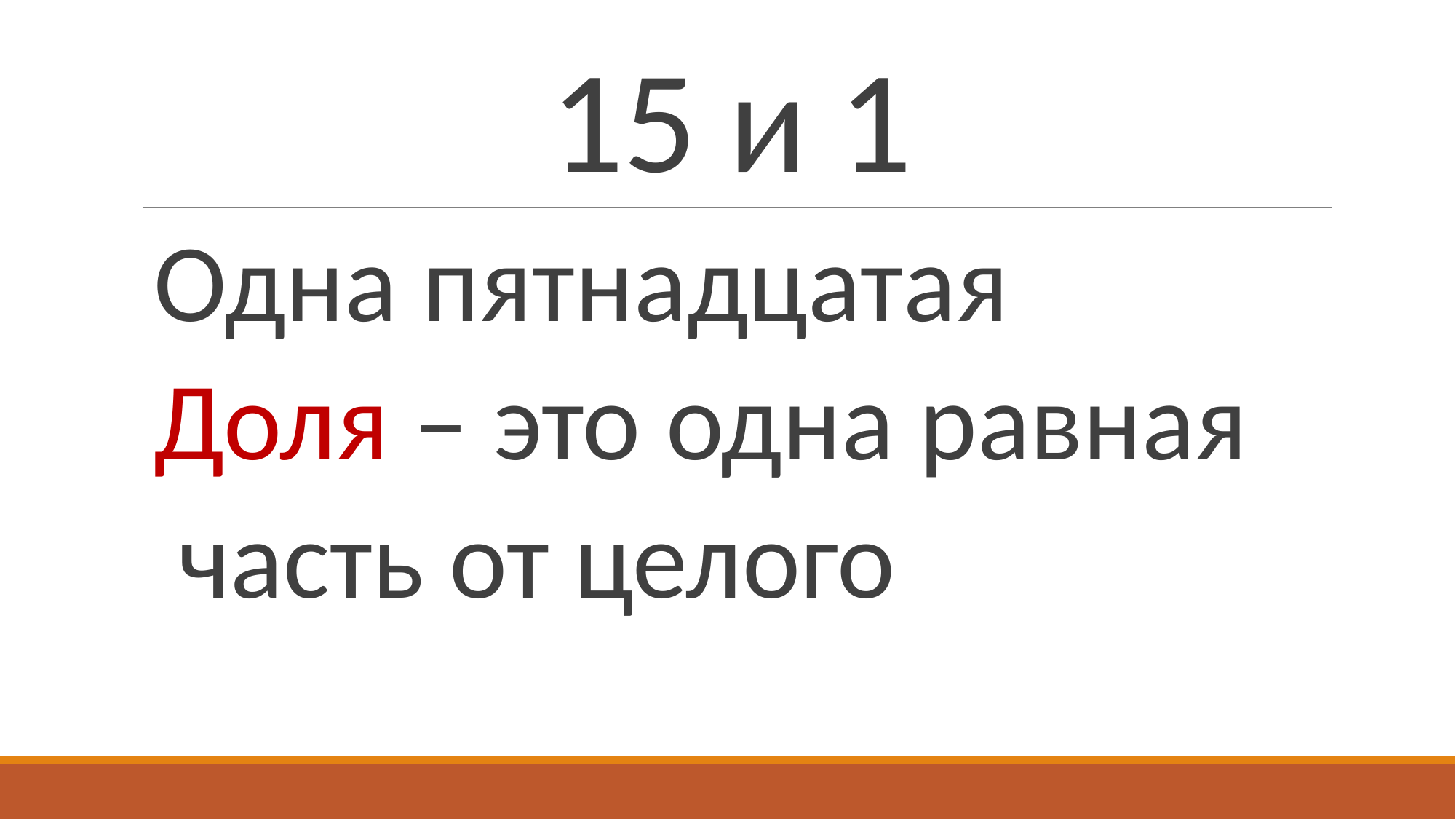

# 15 и 1
Одна пятнадцатая
Доля – это одна равная
 часть от целого